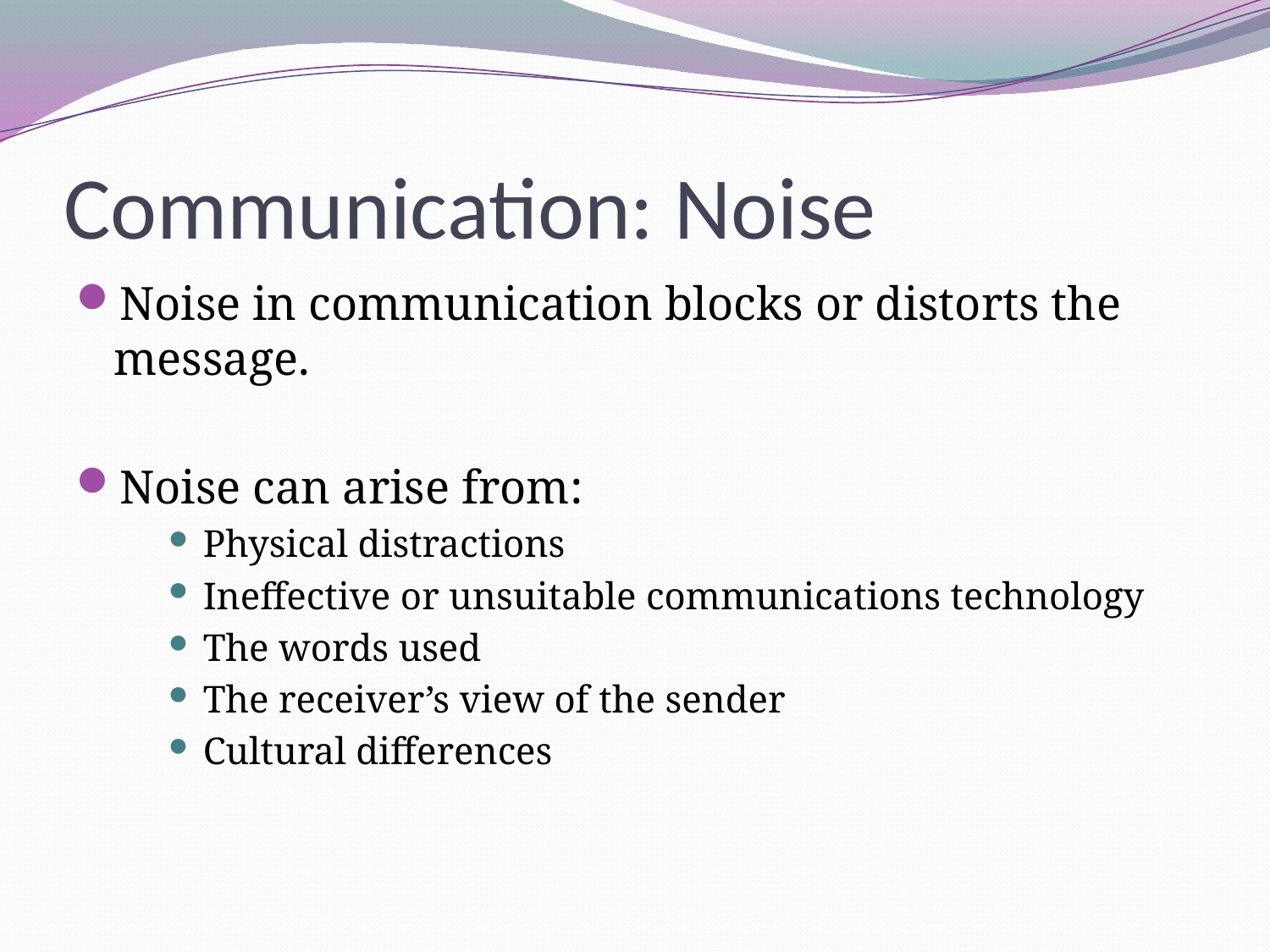

# Communication: Noise
Noise in communication blocks or distorts the message.

Noise can arise from:
Physical distractions
Ineffective or unsuitable communications technology
The words used
The receiver’s view of the sender
Cultural differences